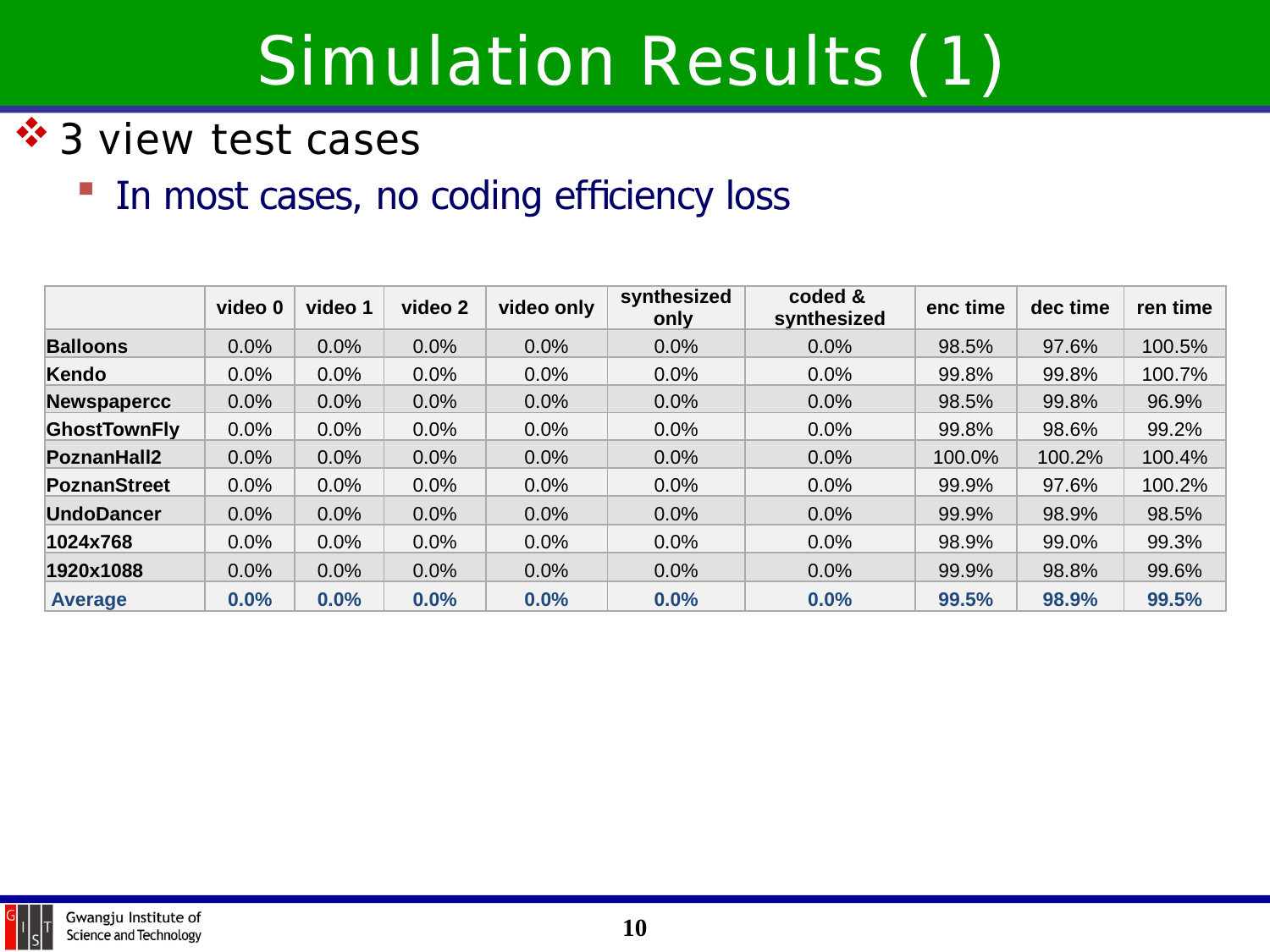

# Simulation Results (1)
3 view test cases
In most cases, no coding efficiency loss
|  | video 0 | video 1 | video 2 | video only | synthesized only | coded & synthesized | enc time | dec time | ren time |
| --- | --- | --- | --- | --- | --- | --- | --- | --- | --- |
| Balloons | 0.0% | 0.0% | 0.0% | 0.0% | 0.0% | 0.0% | 98.5% | 97.6% | 100.5% |
| Kendo | 0.0% | 0.0% | 0.0% | 0.0% | 0.0% | 0.0% | 99.8% | 99.8% | 100.7% |
| Newspapercc | 0.0% | 0.0% | 0.0% | 0.0% | 0.0% | 0.0% | 98.5% | 99.8% | 96.9% |
| GhostTownFly | 0.0% | 0.0% | 0.0% | 0.0% | 0.0% | 0.0% | 99.8% | 98.6% | 99.2% |
| PoznanHall2 | 0.0% | 0.0% | 0.0% | 0.0% | 0.0% | 0.0% | 100.0% | 100.2% | 100.4% |
| PoznanStreet | 0.0% | 0.0% | 0.0% | 0.0% | 0.0% | 0.0% | 99.9% | 97.6% | 100.2% |
| UndoDancer | 0.0% | 0.0% | 0.0% | 0.0% | 0.0% | 0.0% | 99.9% | 98.9% | 98.5% |
| 1024x768 | 0.0% | 0.0% | 0.0% | 0.0% | 0.0% | 0.0% | 98.9% | 99.0% | 99.3% |
| 1920x1088 | 0.0% | 0.0% | 0.0% | 0.0% | 0.0% | 0.0% | 99.9% | 98.8% | 99.6% |
| Average | 0.0% | 0.0% | 0.0% | 0.0% | 0.0% | 0.0% | 99.5% | 98.9% | 99.5% |
10